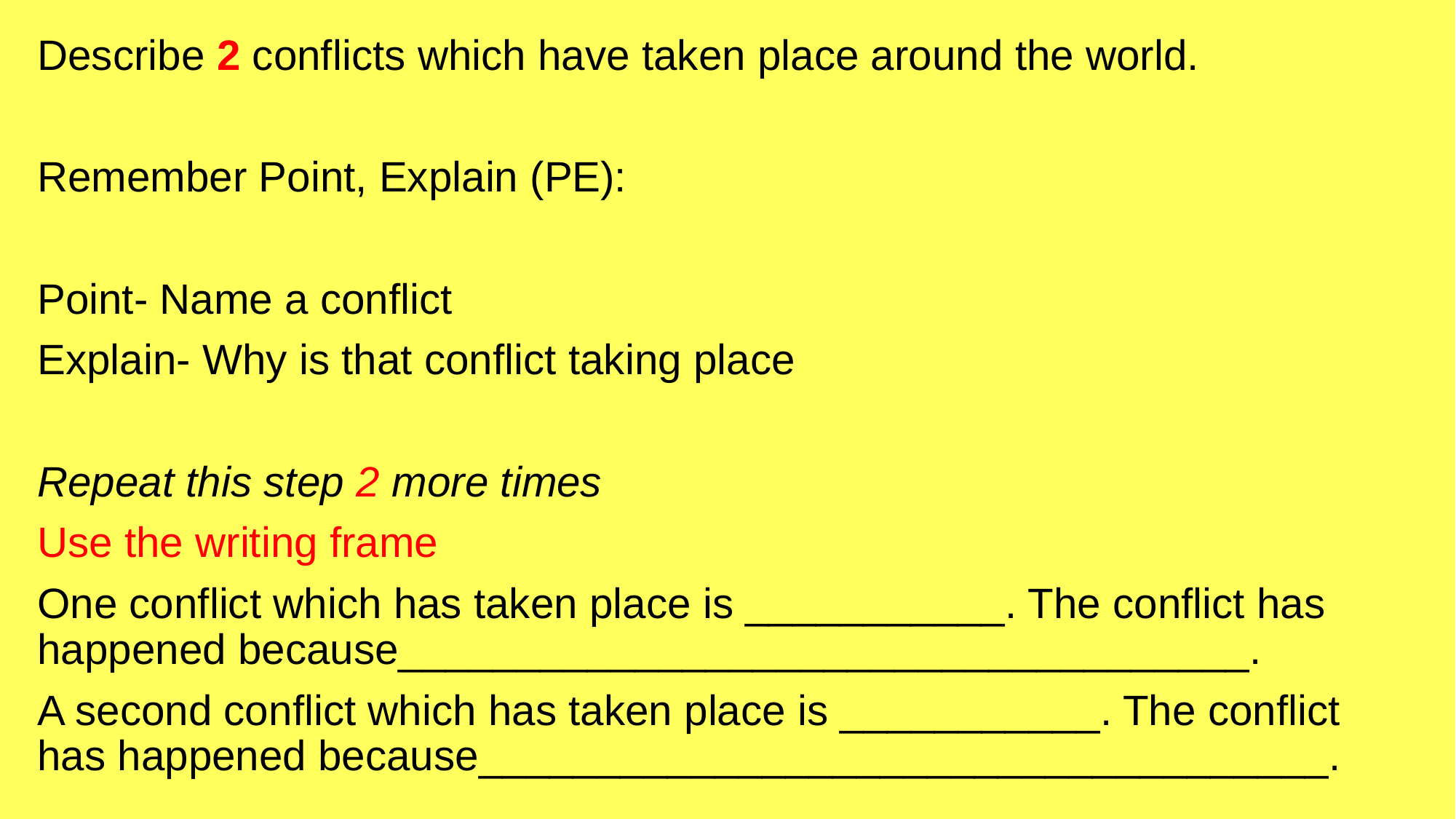

Describe 2 conflicts which have taken place around the world.

Remember Point, Explain (PE):

Point- Name a conflict
Explain- Why is that conflict taking place

Repeat this step 2 more times
Use the writing frame
One conflict which has taken place is ___________. The conflict has happened because____________________________________.
A second conflict which has taken place is ___________. The conflict has happened because____________________________________.